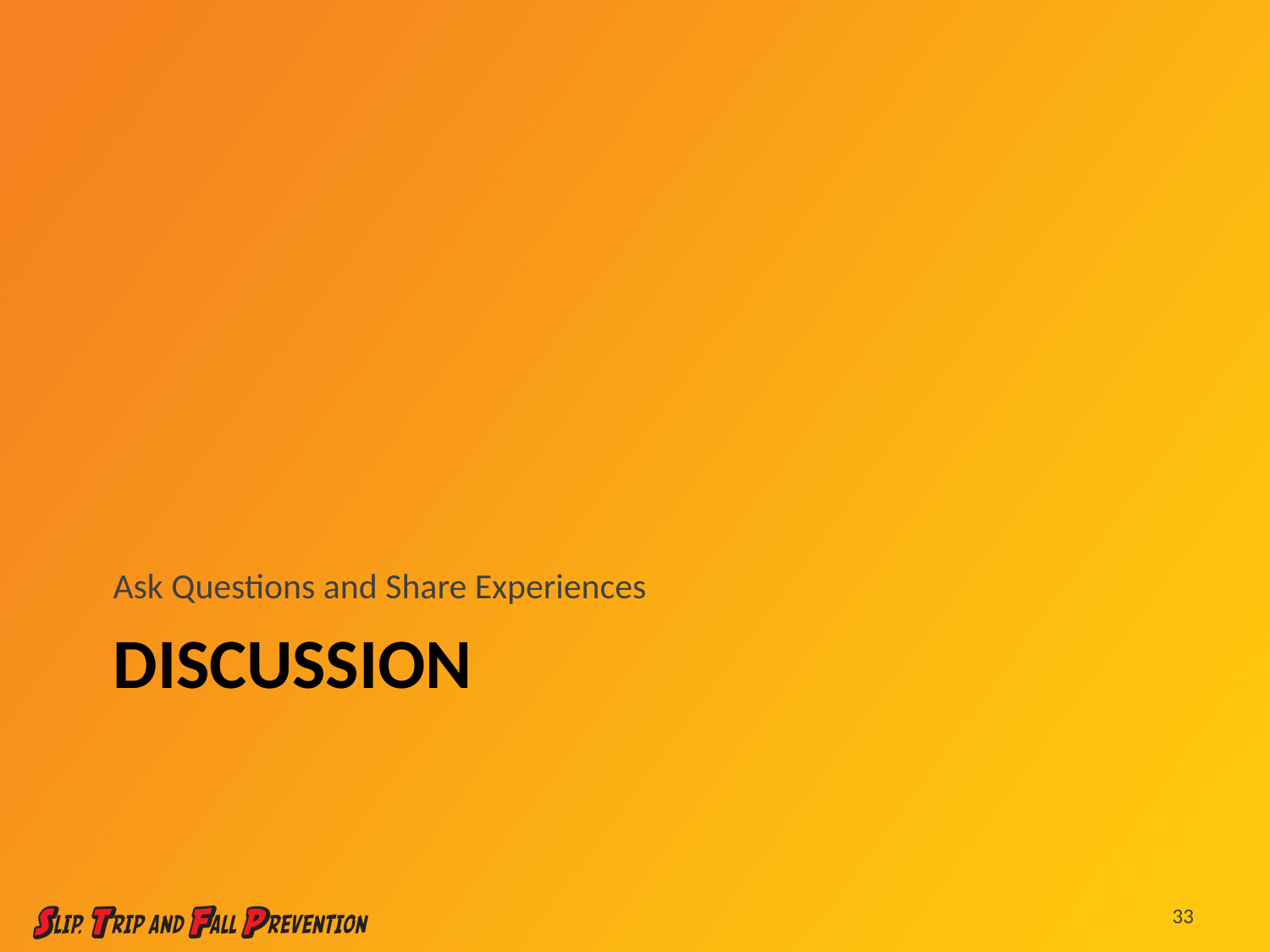

Ask Questions and Share Experiences
# Discussion
33